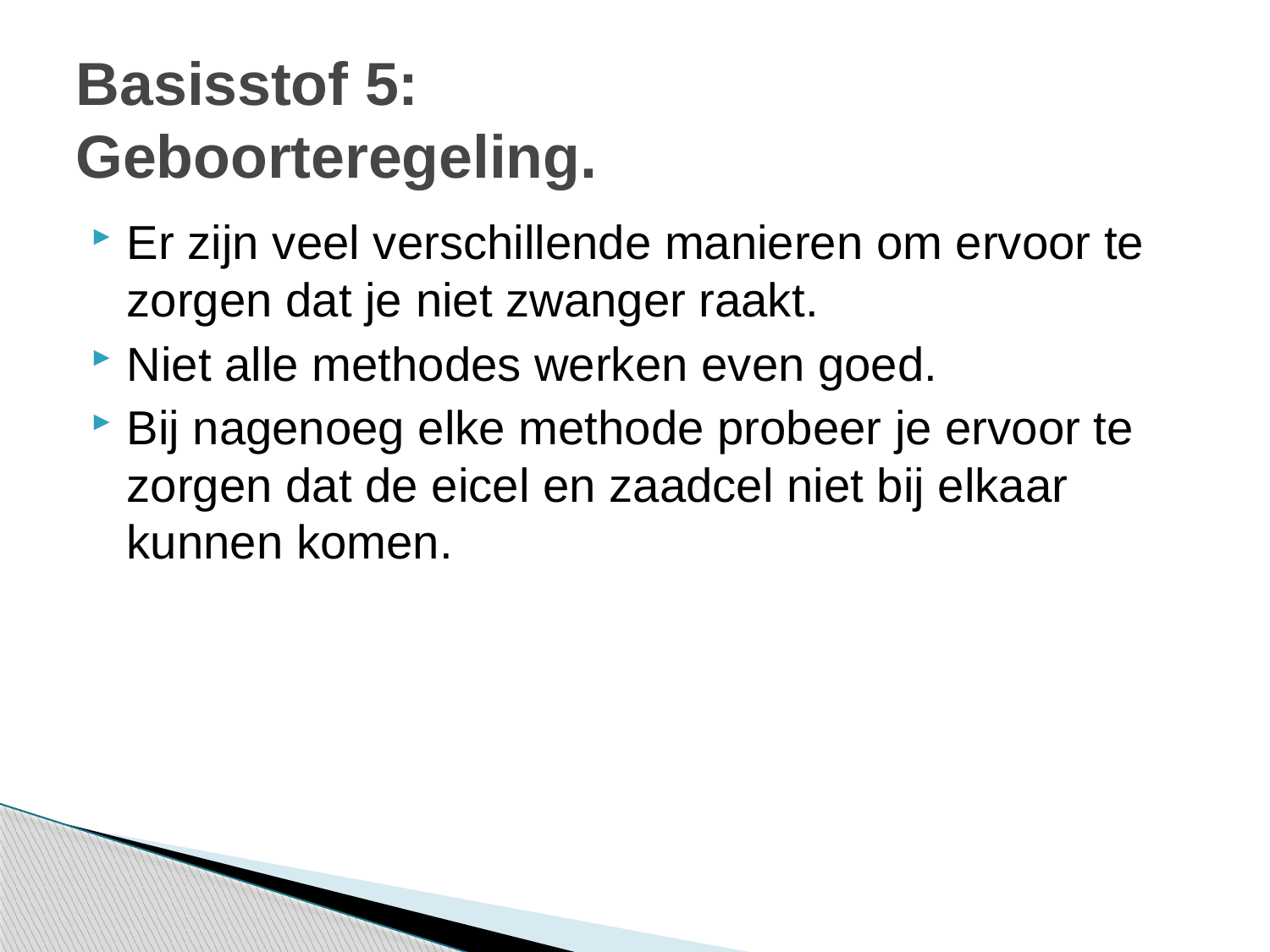

# Basisstof 5: Geboorteregeling.
Er zijn veel verschillende manieren om ervoor te zorgen dat je niet zwanger raakt.
Niet alle methodes werken even goed.
Bij nagenoeg elke methode probeer je ervoor te zorgen dat de eicel en zaadcel niet bij elkaar kunnen komen.